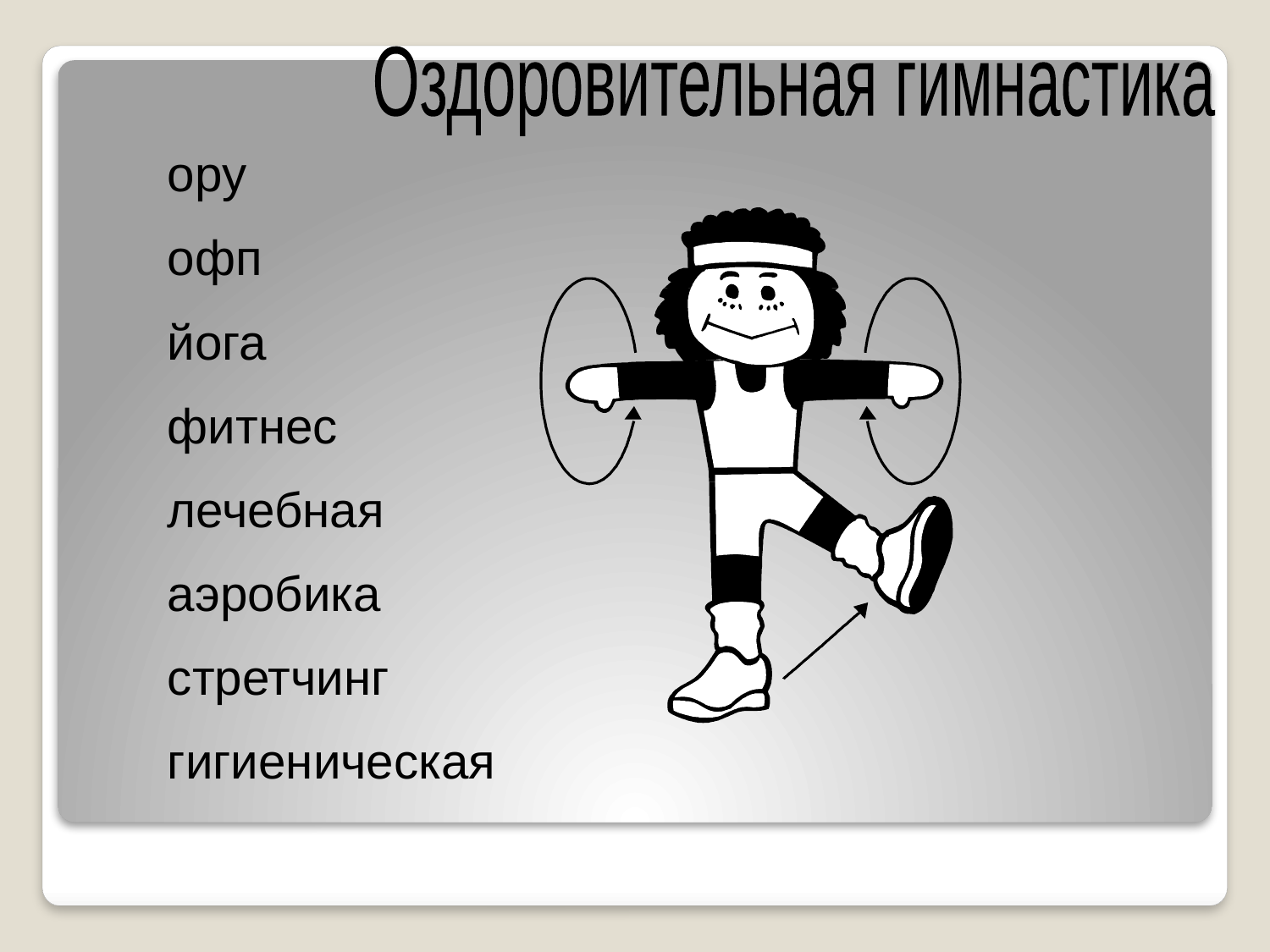

Оздоровительная гимнастика
ору
офп
йога
фитнес
лечебная
аэробика
стретчинг
гигиеническая